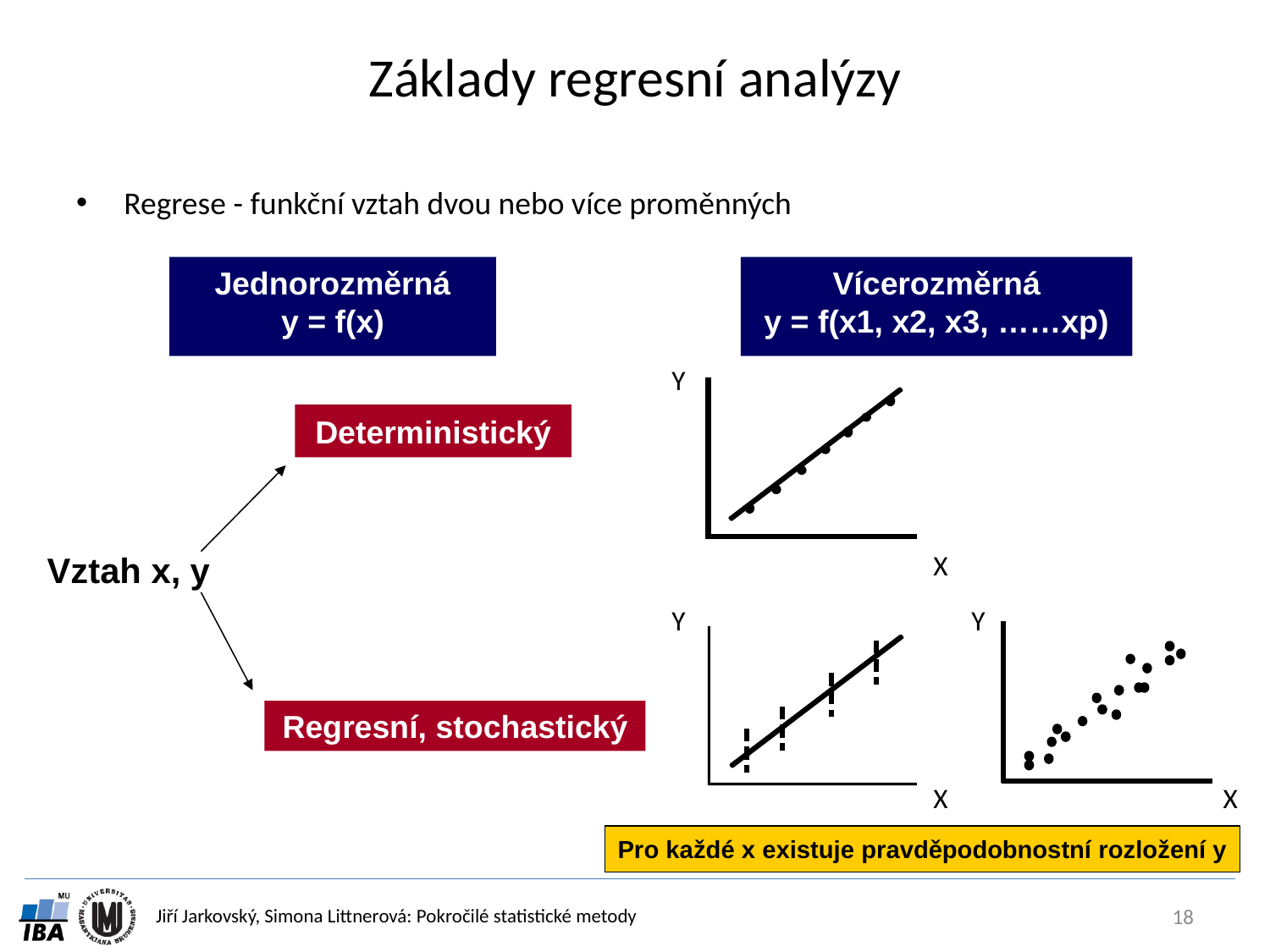

# Základy regresní analýzy
Regrese - funkční vztah dvou nebo více proměnných

Jednorozměrná
y = f(x)
Vícerozměrná
y = f(x1, x2, x3, ……xp)

Y

Deterministický

Vztah x, y
X

Y
Y

Regresní, stochastický

X
X

Pro každé x existuje pravděpodobnostní rozložení y
18